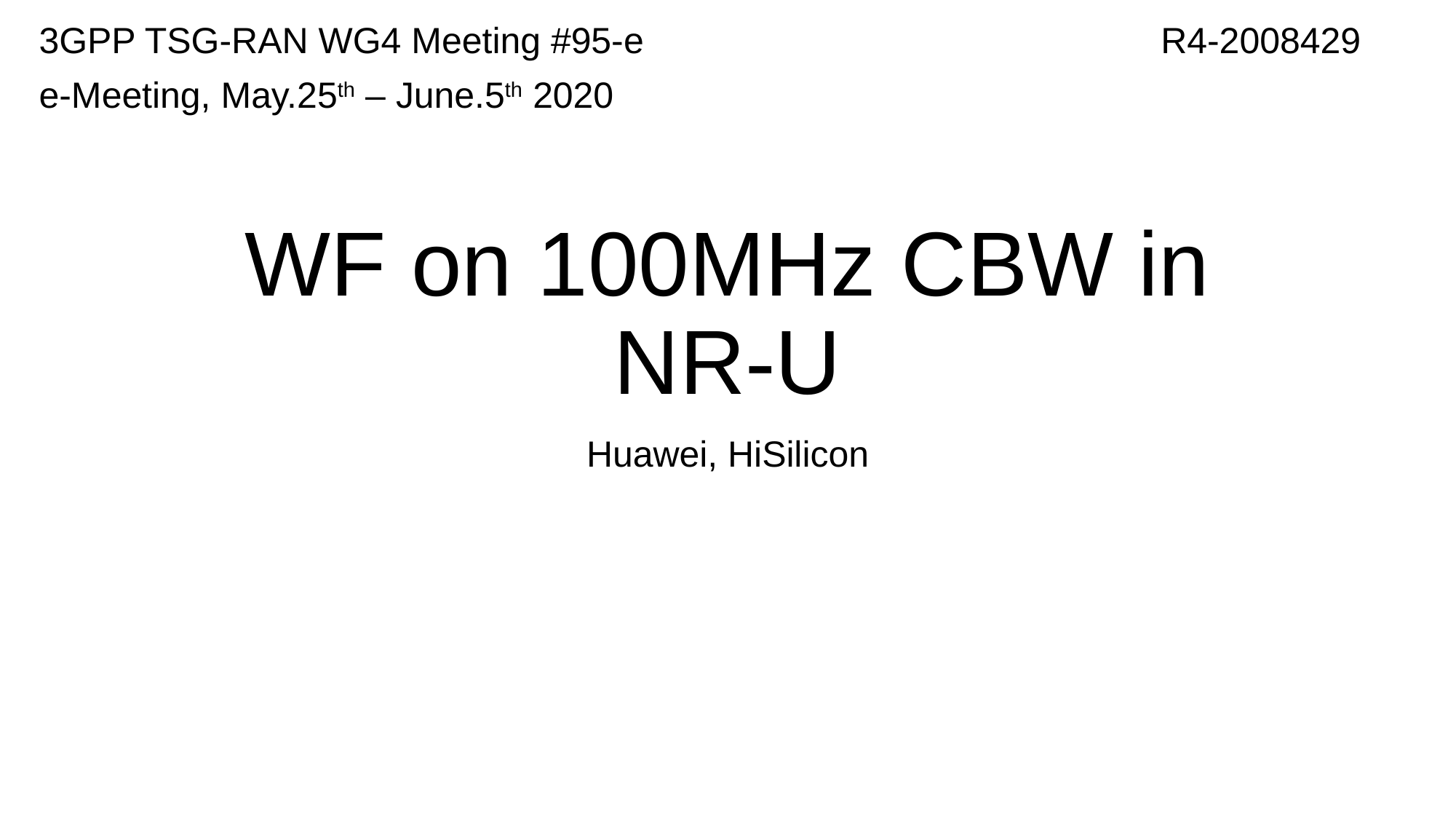

3GPP TSG-RAN WG4 Meeting #95-e					   R4-2008429
e-Meeting, May.25th – June.5th 2020
# WF on 100MHz CBW in NR-U
Huawei, HiSilicon